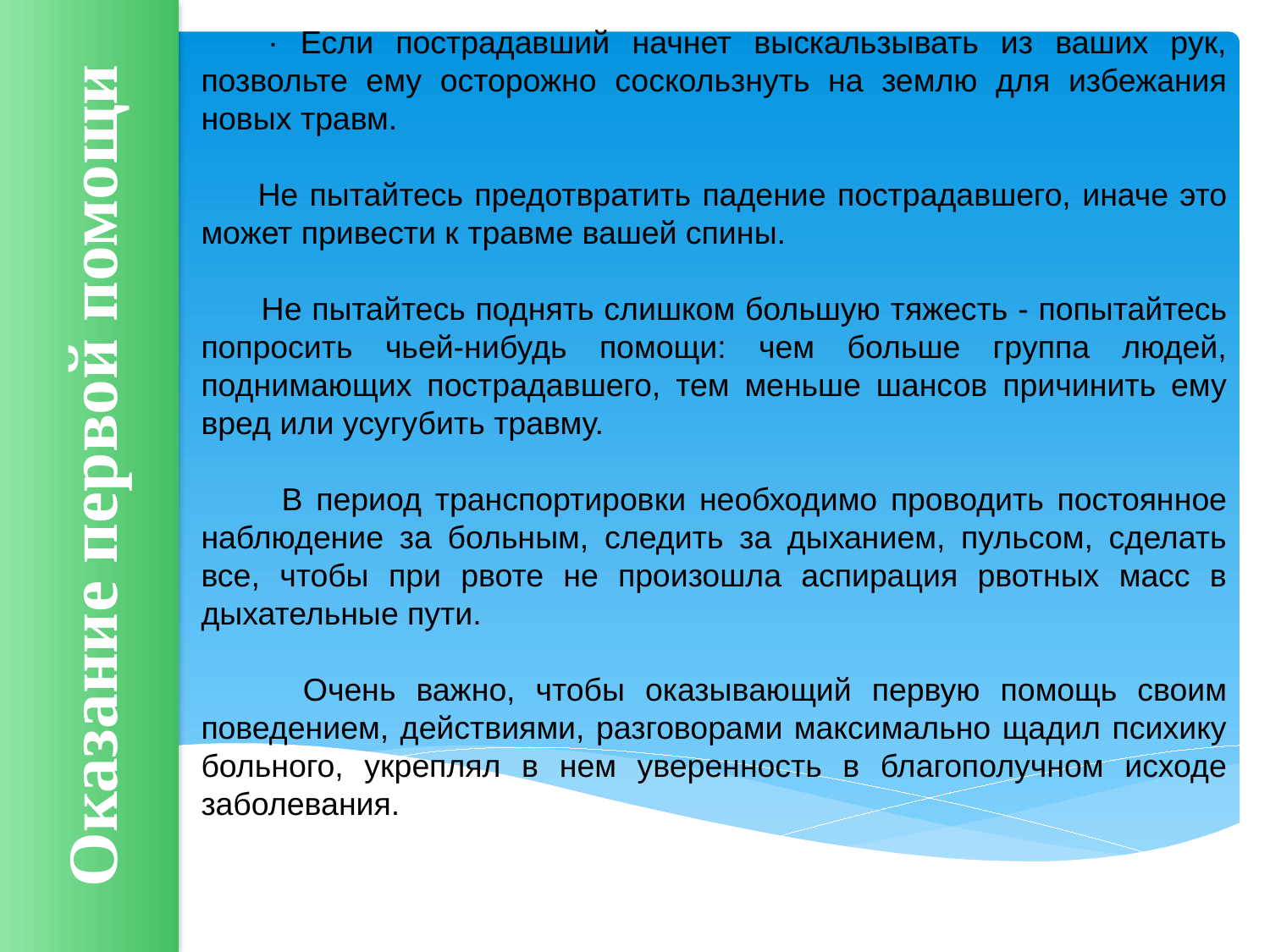

· Если пострадавший начнет выскальзывать из ваших рук, позвольте ему осторожно соскользнуть на землю для избежания новых травм.

     Не пытайтесь предотвратить падение пострадавшего, иначе это может привести к травме вашей спины.

      Не пытайтесь поднять слишком большую тяжесть - попытайтесь попросить чьей-нибудь помощи: чем больше группа людей, поднимающих пострадавшего, тем меньше шансов причинить ему вред или усугубить травму.

      В период транспортировки необходимо проводить постоянное наблюдение за больным, следить за дыханием, пульсом, сделать все, чтобы при рвоте не произошла аспирация рвотных масс в дыхательные пути.
     Очень важно, чтобы оказывающий первую помощь своим поведением, действиями, разговорами максимально щадил психику больного, укреплял в нем уверенность в благополучном исходе заболевания.
Оказание первой помощи